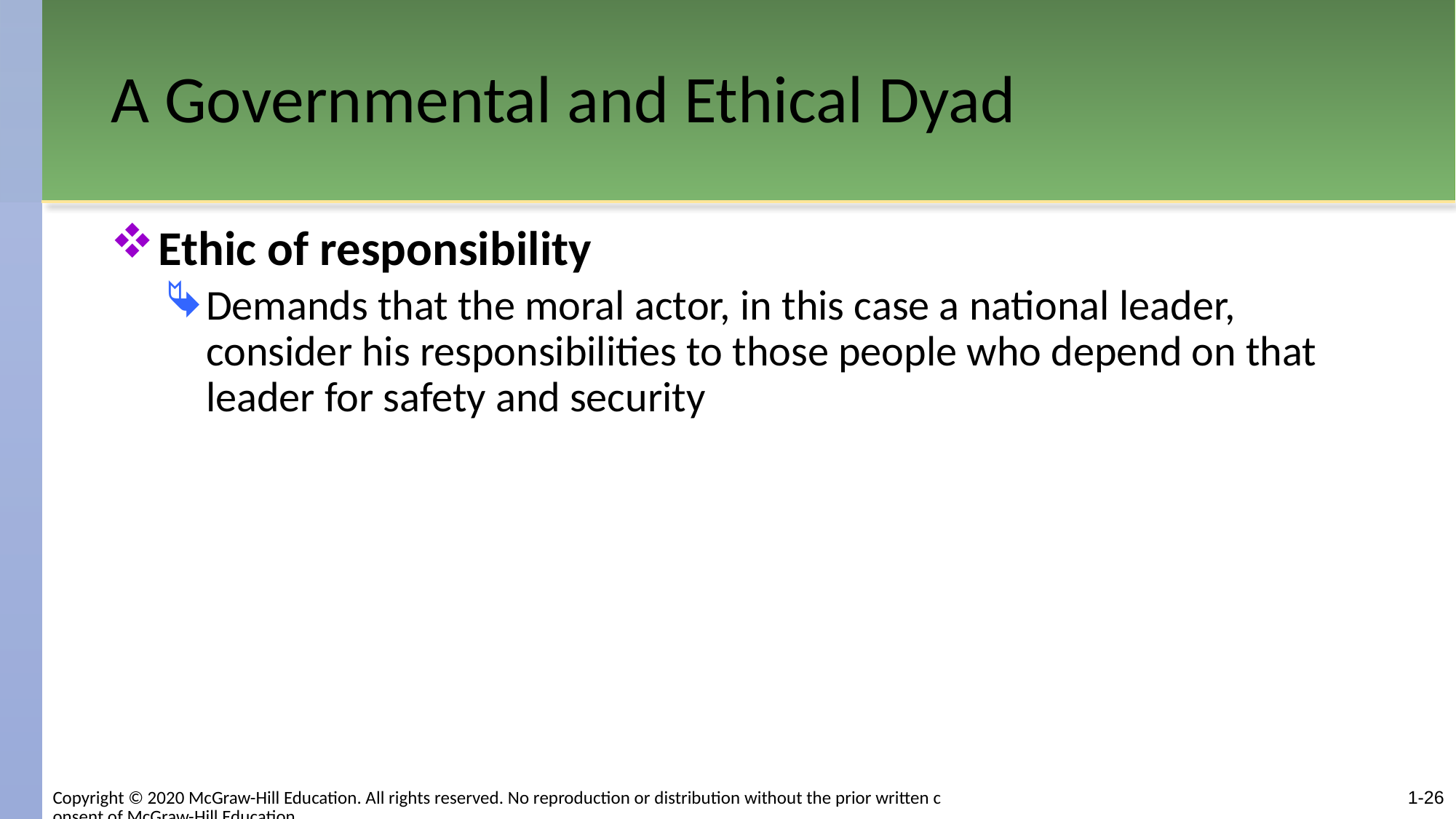

# A Governmental and Ethical Dyad
Ethic of responsibility
Demands that the moral actor, in this case a national leader, consider his responsibilities to those people who depend on that leader for safety and security
1-26
Copyright © 2020 McGraw-Hill Education. All rights reserved. No reproduction or distribution without the prior written consent of McGraw-Hill Education.